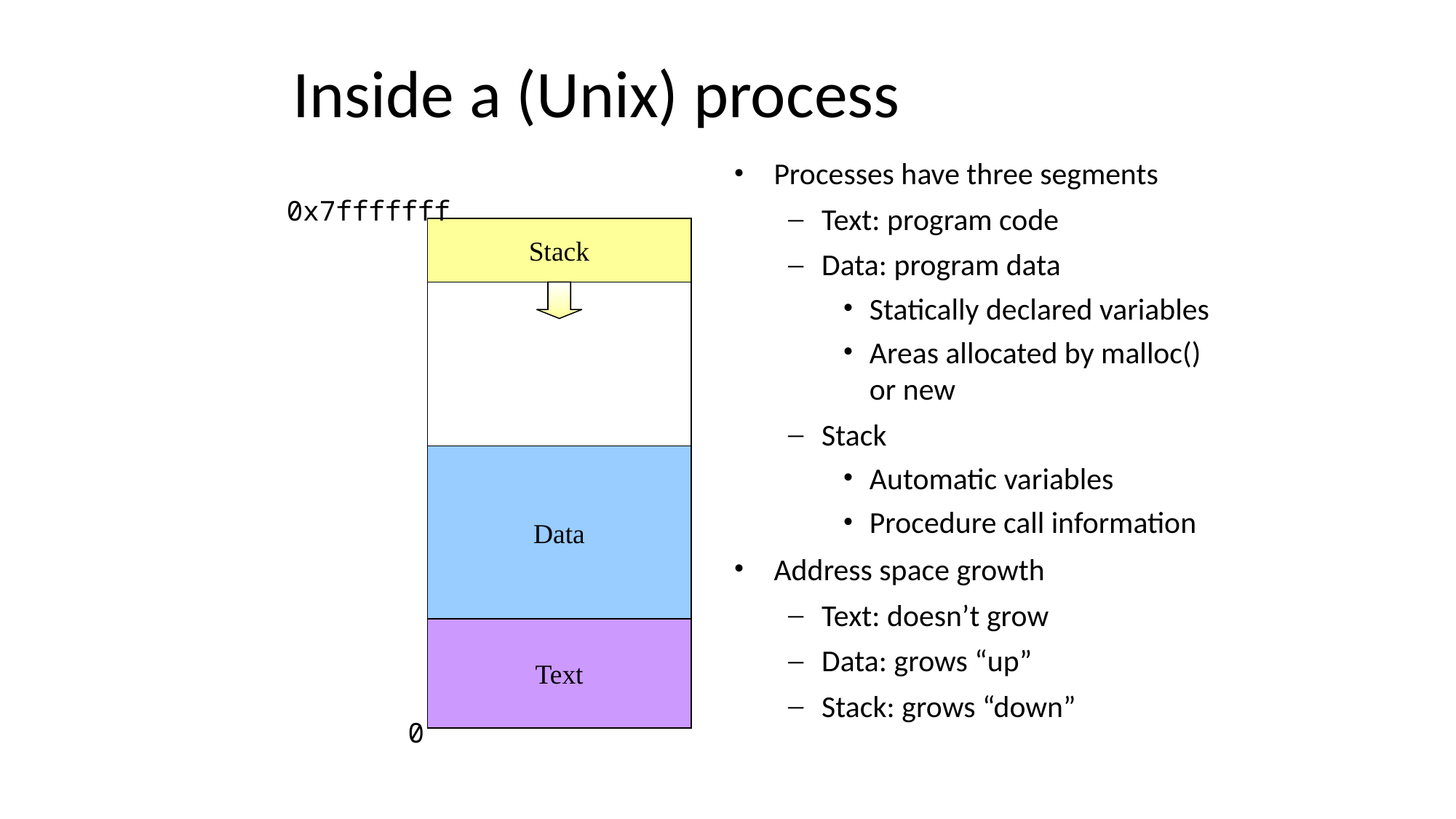

# Inside a (Unix) process
Processes have three segments
Text: program code
Data: program data
Statically declared variables
Areas allocated by malloc() or new
Stack
Automatic variables
Procedure call information
Address space growth
Text: doesn’t grow
Data: grows “up”
Stack: grows “down”
0x7fffffff

Stack

Data

Data
Text
0